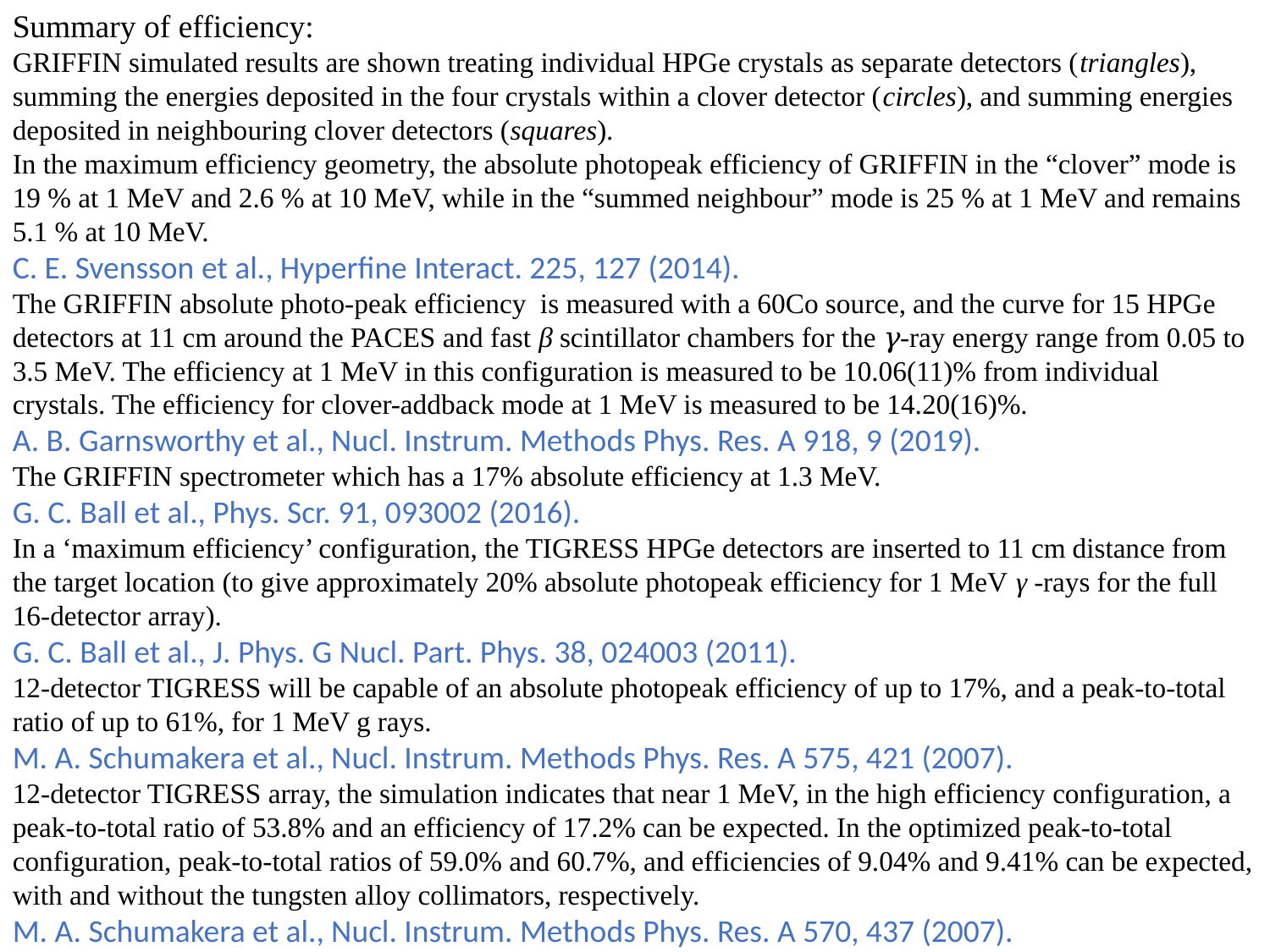

Summary of efficiency:
GRIFFIN simulated results are shown treating individual HPGe crystals as separate detectors (triangles), summing the energies deposited in the four crystals within a clover detector (circles), and summing energies deposited in neighbouring clover detectors (squares).
In the maximum efficiency geometry, the absolute photopeak efficiency of GRIFFIN in the “clover” mode is 19 % at 1 MeV and 2.6 % at 10 MeV, while in the “summed neighbour” mode is 25 % at 1 MeV and remains 5.1 % at 10 MeV.
C. E. Svensson et al., Hyperfine Interact. 225, 127 (2014).
The GRIFFIN absolute photo-peak efficiency  is measured with a 60Co source, and the curve for 15 HPGe detectors at 11 cm around the PACES and fast β scintillator chambers for the 𝛾-ray energy range from 0.05 to 3.5 MeV. The efficiency at 1 MeV in this configuration is measured to be 10.06(11)% from individual crystals. The efficiency for clover-addback mode at 1 MeV is measured to be 14.20(16)%.
A. B. Garnsworthy et al., Nucl. Instrum. Methods Phys. Res. A 918, 9 (2019).
The GRIFFIN spectrometer which has a 17% absolute efficiency at 1.3 MeV.
G. C. Ball et al., Phys. Scr. 91, 093002 (2016).
In a ‘maximum efficiency’ configuration, the TIGRESS HPGe detectors are inserted to 11 cm distance from the target location (to give approximately 20% absolute photopeak efficiency for 1 MeV γ -rays for the full 16-detector array).
G. C. Ball et al., J. Phys. G Nucl. Part. Phys. 38, 024003 (2011).
12-detector TIGRESS will be capable of an absolute photopeak efficiency of up to 17%, and a peak-to-total ratio of up to 61%, for 1 MeV g rays.
M. A. Schumakera et al., Nucl. Instrum. Methods Phys. Res. A 575, 421 (2007).
12-detector TIGRESS array, the simulation indicates that near 1 MeV, in the high efficiency configuration, a peak-to-total ratio of 53.8% and an efficiency of 17.2% can be expected. In the optimized peak-to-total configuration, peak-to-total ratios of 59.0% and 60.7%, and efficiencies of 9.04% and 9.41% can be expected, with and without the tungsten alloy collimators, respectively.
M. A. Schumakera et al., Nucl. Instrum. Methods Phys. Res. A 570, 437 (2007).